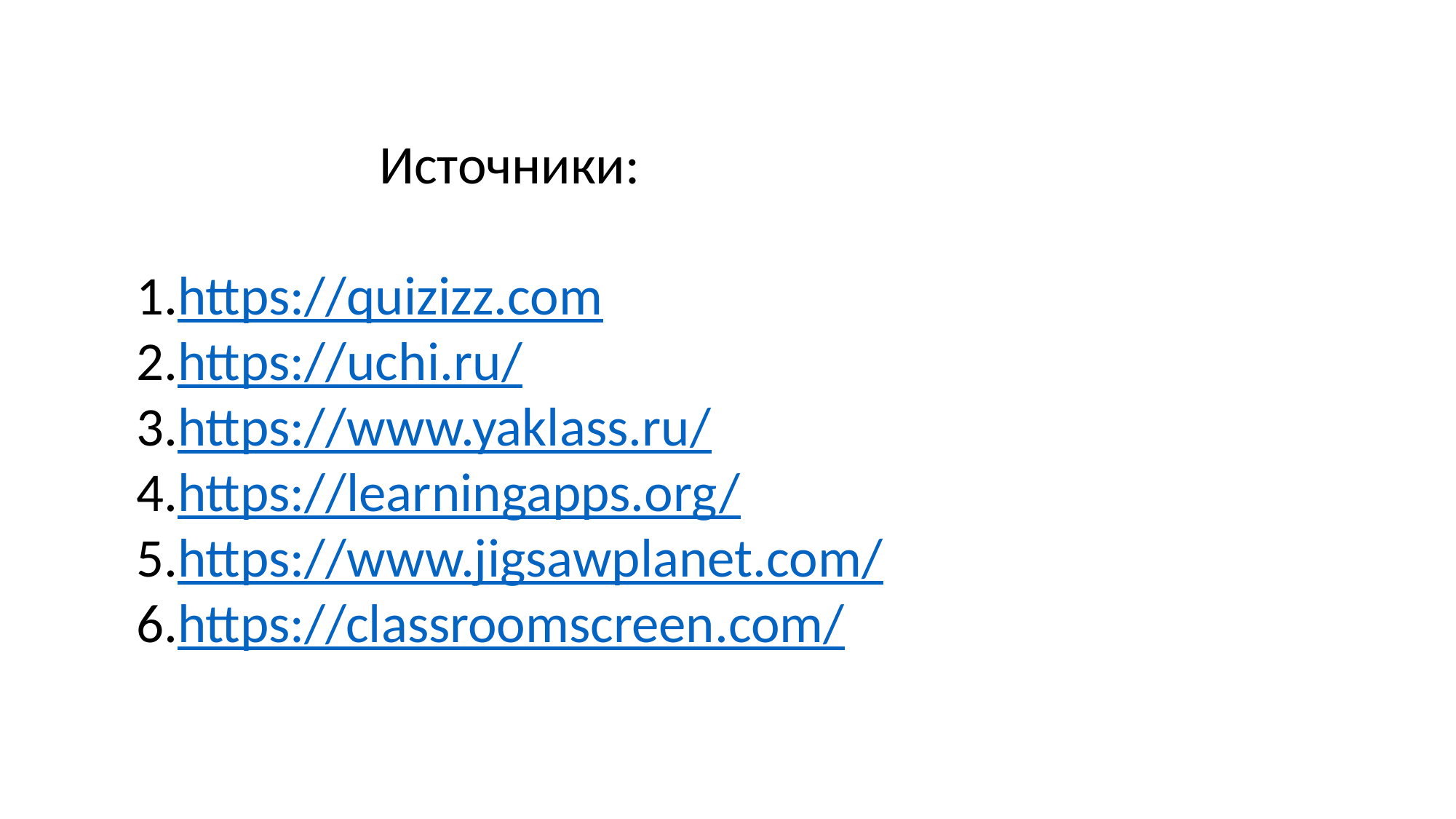

Источники:

https://quizizz.com
https://uchi.ru/
https://www.yaklass.ru/
https://learningapps.org/
https://www.jigsawplanet.com/
https://classroomscreen.com/